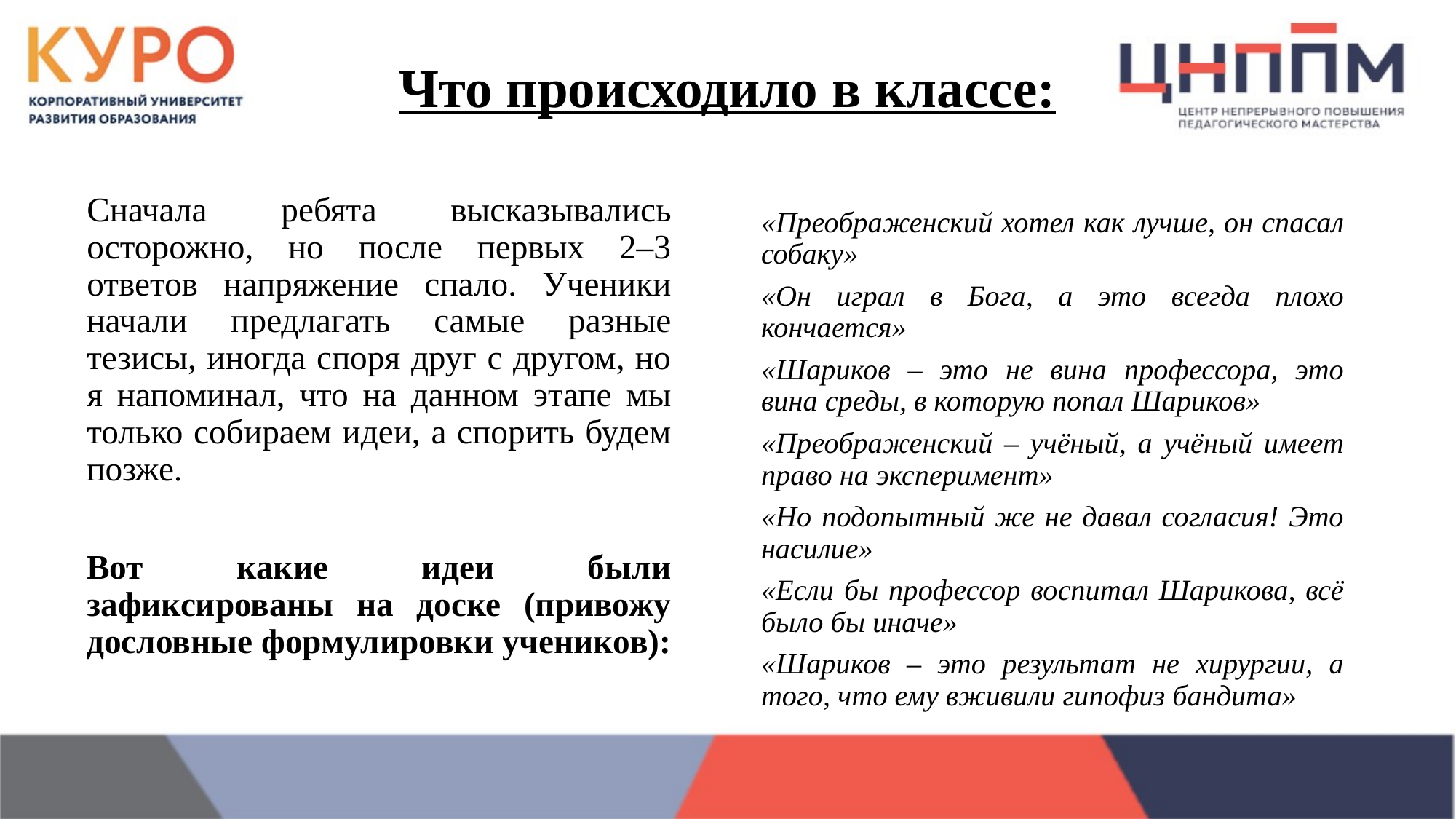

# Что происходило в классе:
Сначала ребята высказывались осторожно, но после первых 2–3 ответов напряжение спало. Ученики начали предлагать самые разные тезисы, иногда споря друг с другом, но я напоминал, что на данном этапе мы только собираем идеи, а спорить будем позже.

Вот какие идеи были зафиксированы на доске (привожу дословные формулировки учеников):

«Преображенский хотел как лучше, он спасал собаку»
«Он играл в Бога, а это всегда плохо кончается»
«Шариков – это не вина профессора, это вина среды, в которую попал Шариков»
«Преображенский – учёный, а учёный имеет право на эксперимент»
«Но подопытный же не давал согласия! Это насилие»
«Если бы профессор воспитал Шарикова, всё было бы иначе»
«Шариков – это результат не хирургии, а того, что ему вживили гипофиз бандита»